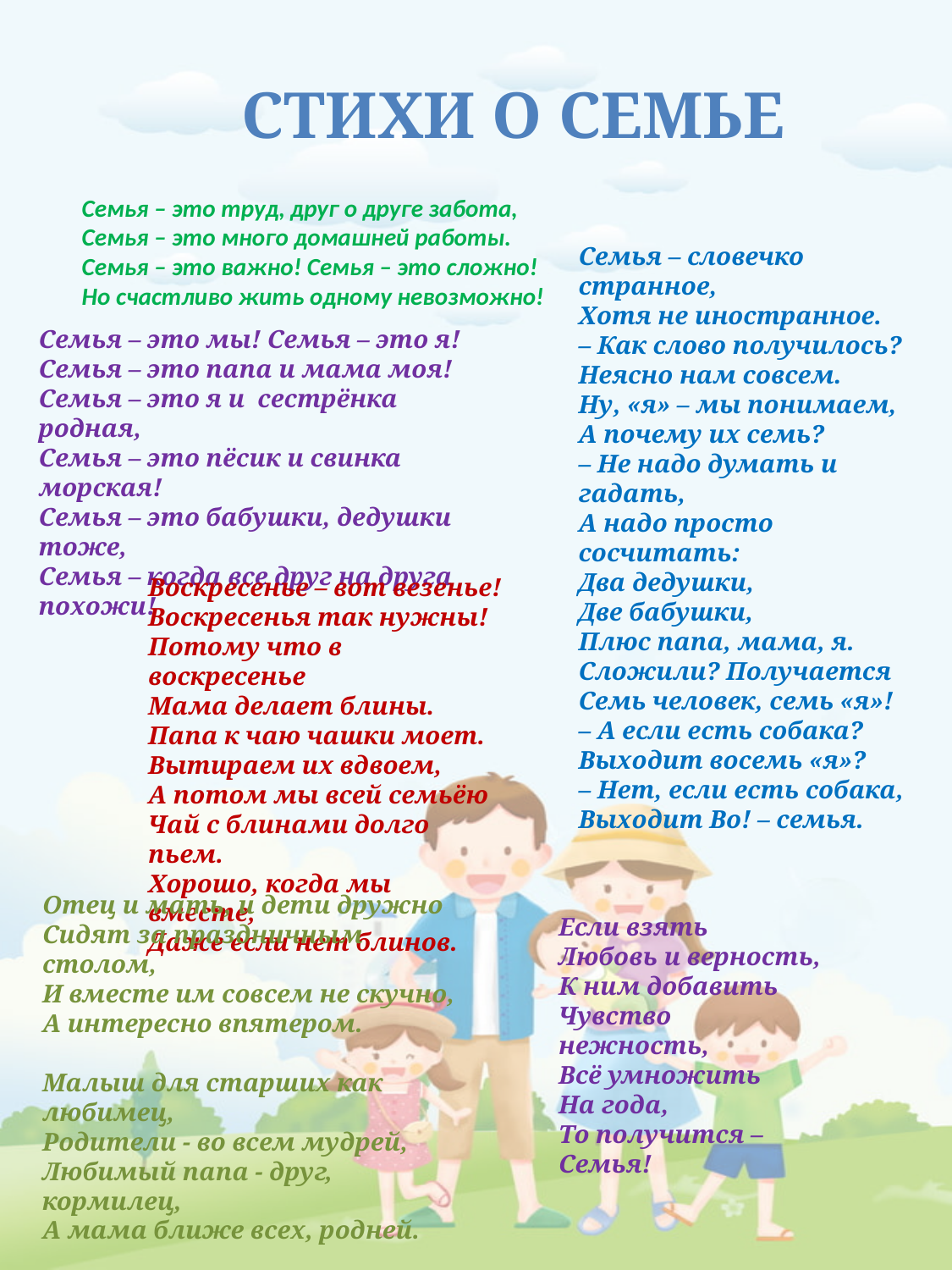

# Стихи о семье
Семья – это труд, друг о друге забота,
Семья – это много домашней работы.
Семья – это важно! Семья – это сложно!
Но счастливо жить одному невозможно!
Семья – словечко странное,
Хотя не иностранное.
– Как слово получилось?
Неясно нам совсем.
Ну, «я» – мы понимаем,
А почему их семь?
– Не надо думать и гадать,
А надо просто сосчитать:
Два дедушки,
Две бабушки,
Плюс папа, мама, я.
Сложили? Получается
Семь человек, семь «я»!
– А если есть собака?
Выходит восемь «я»?
– Нет, если есть собака,
Выходит Во! – семья.
Семья – это мы! Семья – это я!
Семья – это папа и мама моя!
Семья – это я и  сестрёнка родная,
Семья – это пёсик и свинка морская!
Семья – это бабушки, дедушки тоже,
Семья – когда все друг на друга похожи!
Воскресенье – вот везенье!
Воскресенья так нужны!
Потому что в воскресенье
Мама делает блины.
Папа к чаю чашки моет.
Вытираем их вдвоем,
А потом мы всей семьёю
Чай с блинами долго пьем.
Хорошо, когда мы вместе,
Даже если нет блинов.
Отец и мать, и дети дружно 
Сидят за праздничным столом, 
И вместе им совсем не скучно, 
А интересно впятером. 
Малыш для старших как любимец, 
Родители - во всем мудрей, 
Любимый папа - друг, кормилец, 
А мама ближе всех, родней.

Если взять
Любовь и верность,
К ним добавить
Чувство нежность,
Всё умножить
На года,
То получится –
Семья!